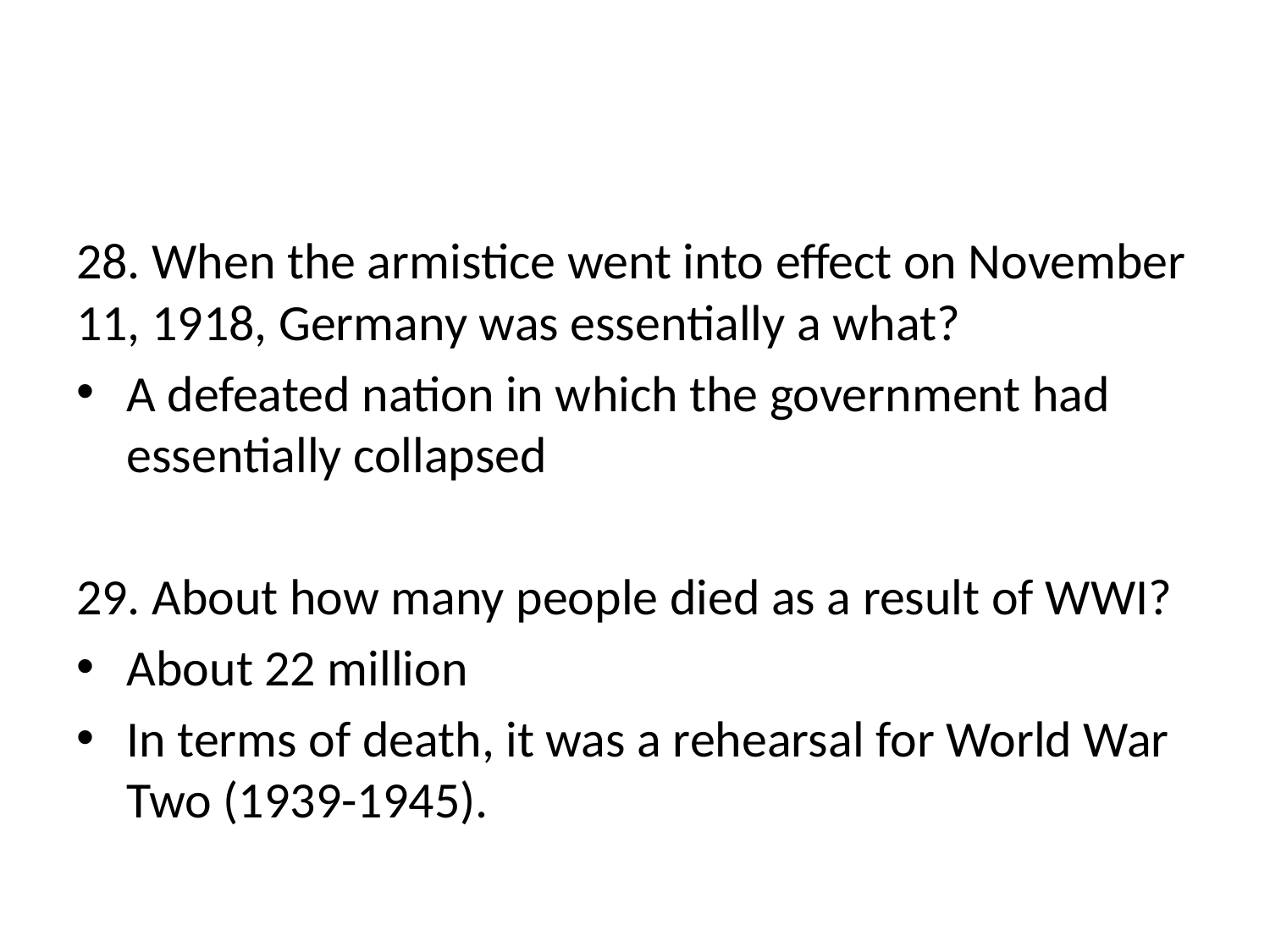

#
28. When the armistice went into effect on November 11, 1918, Germany was essentially a what?
A defeated nation in which the government had essentially collapsed

29. About how many people died as a result of WWI?
About 22 million
In terms of death, it was a rehearsal for World War Two (1939-1945).